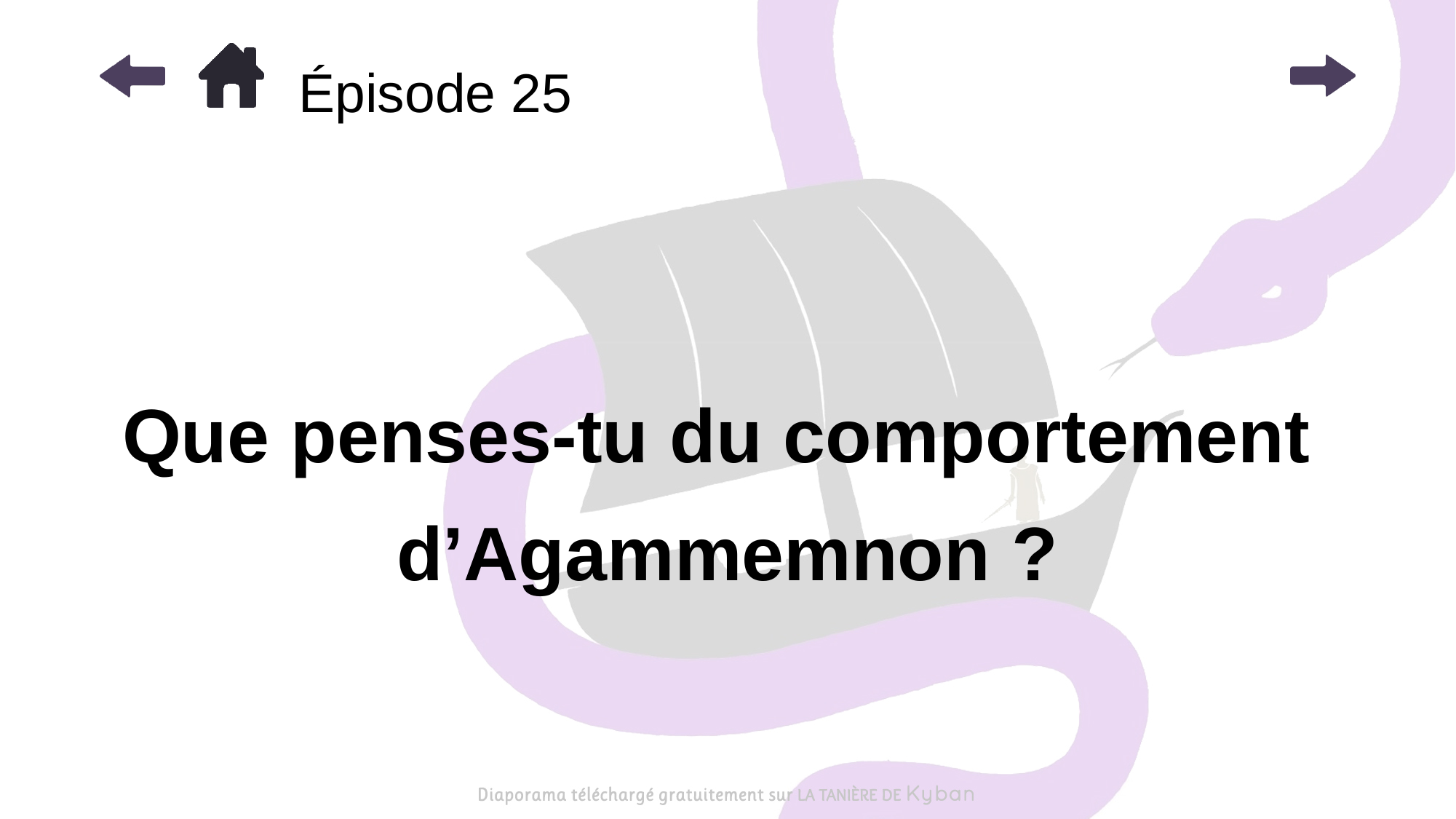

# Épisode 25
Que penses-tu du comportement
d’Agammemnon ?